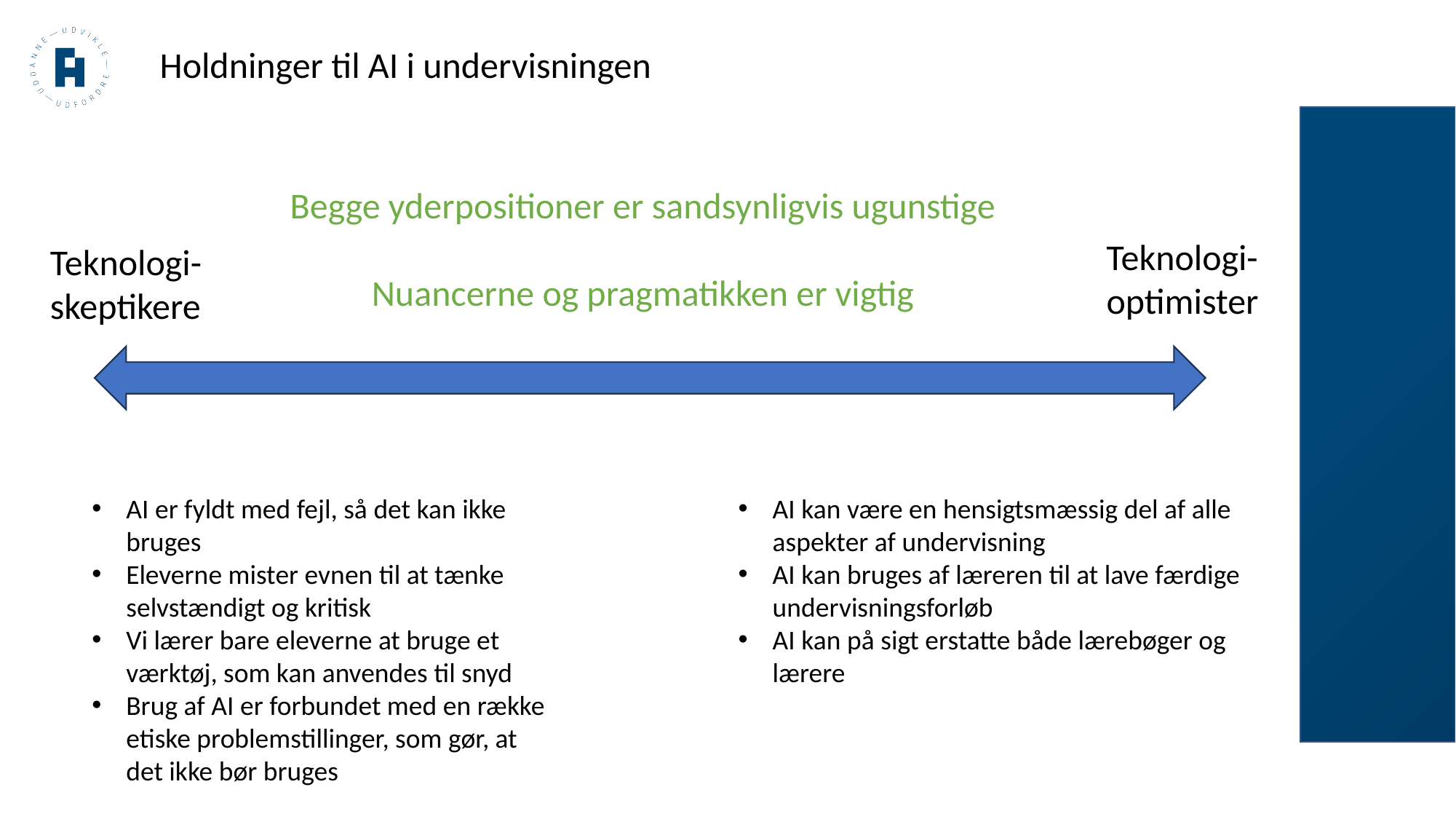

Holdninger til AI i undervisningen
Begge yderpositioner er sandsynligvis ugunstige

Nuancerne og pragmatikken er vigtig
Teknologi-optimister
Teknologi-skeptikere
AI er fyldt med fejl, så det kan ikke bruges
Eleverne mister evnen til at tænke selvstændigt og kritisk
Vi lærer bare eleverne at bruge et værktøj, som kan anvendes til snyd
Brug af AI er forbundet med en række etiske problemstillinger, som gør, at det ikke bør bruges
AI kan være en hensigtsmæssig del af alle aspekter af undervisning
AI kan bruges af læreren til at lave færdige undervisningsforløb
AI kan på sigt erstatte både lærebøger og lærere